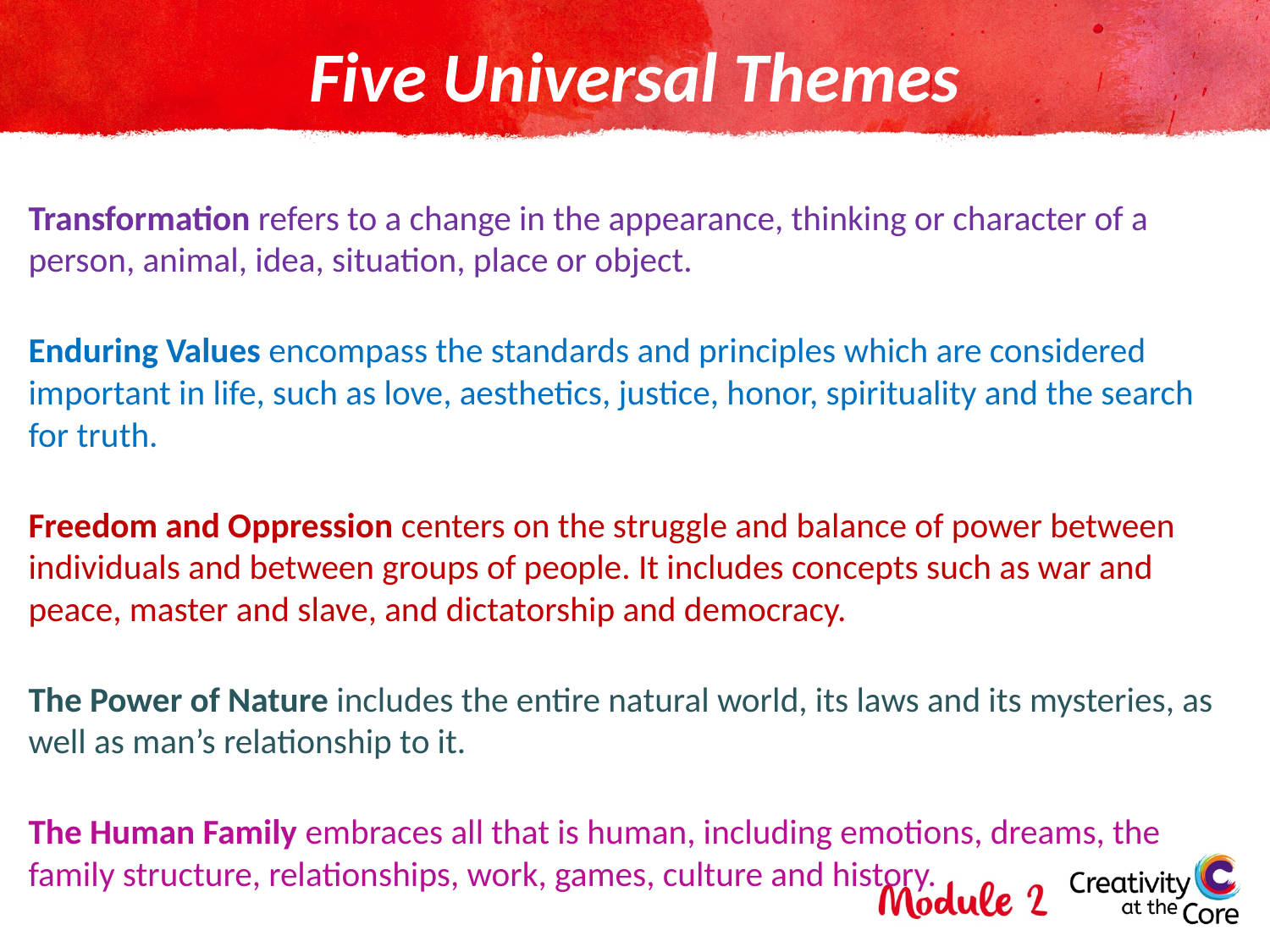

# Five Universal Themes

Transformation refers to a change in the appearance, thinking or character of a person, animal, idea, situation, place or object.

Enduring Values encompass the standards and principles which are considered important in life, such as love, aesthetics, justice, honor, spirituality and the search for truth.

Freedom and Oppression centers on the struggle and balance of power between individuals and between groups of people. It includes concepts such as war and peace, master and slave, and dictatorship and democracy.

The Power of Nature includes the entire natural world, its laws and its mysteries, as well as man’s relationship to it.

The Human Family embraces all that is human, including emotions, dreams, the family structure, relationships, work, games, culture and history.